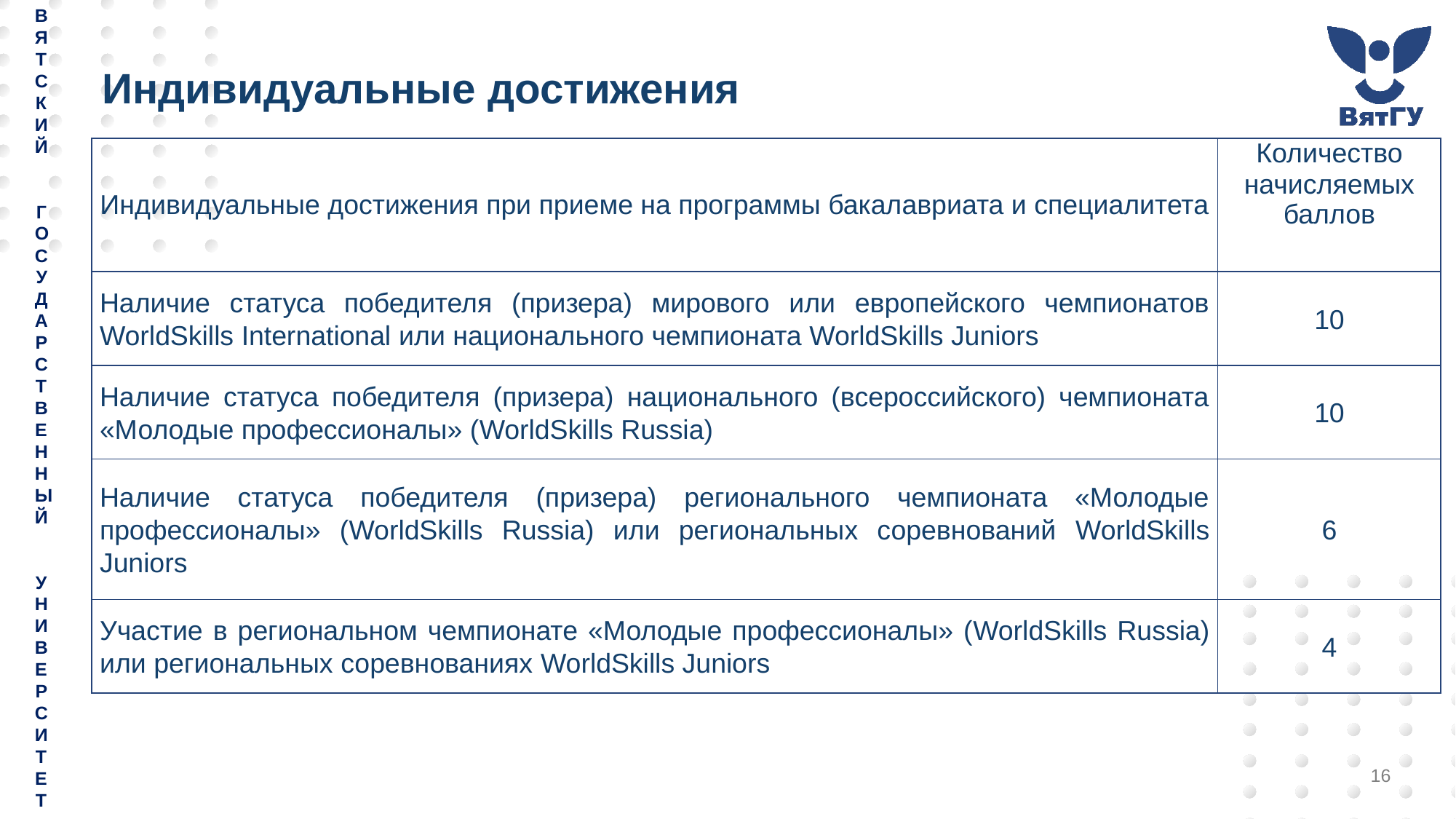

# Индивидуальные достижения
| Индивидуальные достижения при приеме на программы бакалавриата и специалитета | Количество начисляемых баллов |
| --- | --- |
| Наличие статуса победителя (призера) мирового или европейского чемпионатов WorldSkills International или национального чемпионата WorldSkills Juniors | 10 |
| Наличие статуса победителя (призера) национального (всероссийского) чемпионата «Молодые профессионалы» (WorldSkills Russia) | 10 |
| Наличие статуса победителя (призера) регионального чемпионата «Молодые профессионалы» (WorldSkills Russia) или региональных соревнований WorldSkills Juniors | 6 |
| Участие в региональном чемпионате «Молодые профессионалы» (WorldSkills Russia) или региональных соревнованиях WorldSkills Juniors | 4 |
16